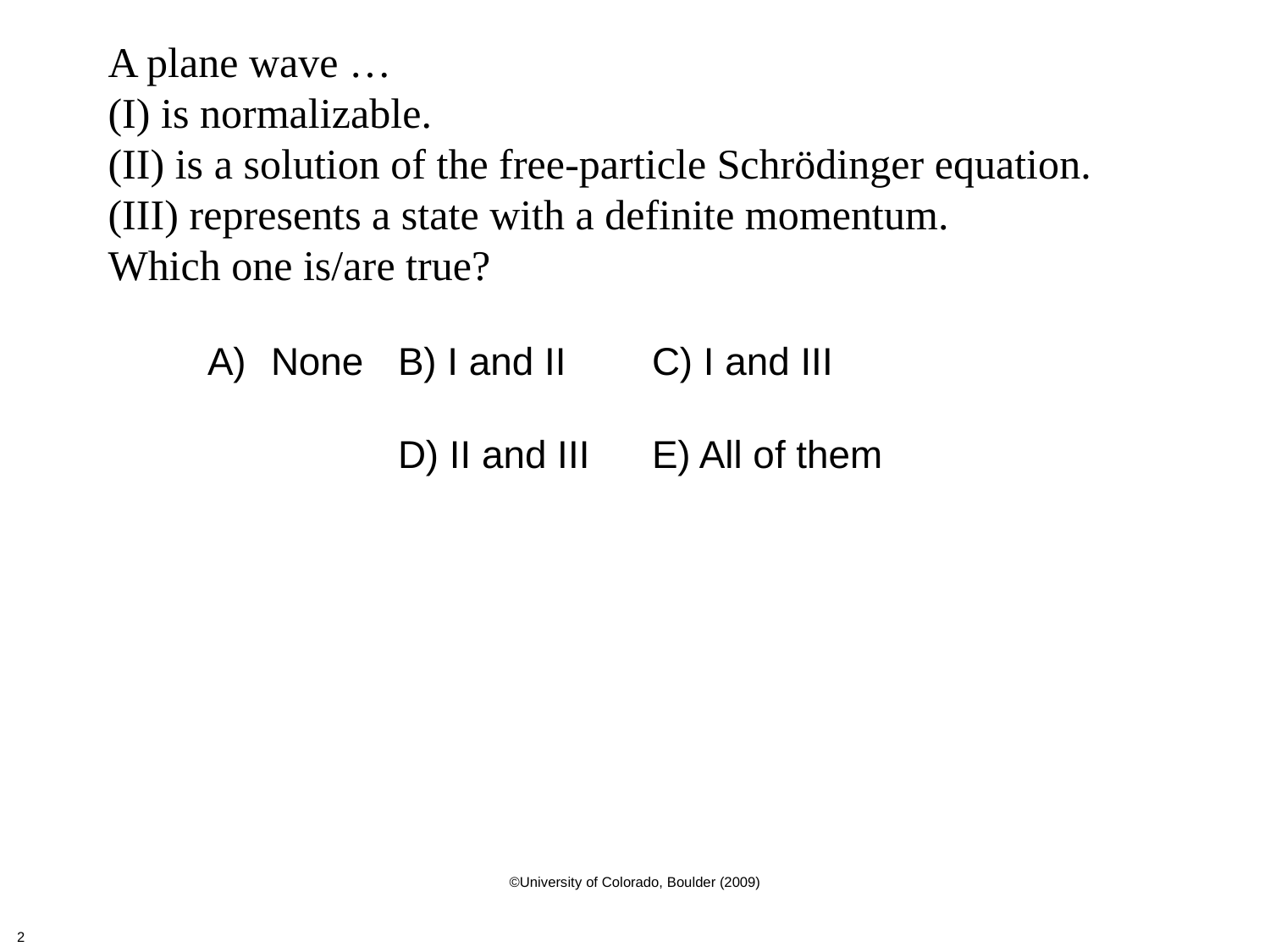

A plane wave …
(I) is normalizable.
(II) is a solution of the free-particle Schrödinger equation.
(III) represents a state with a definite momentum.
Which one is/are true?
None	B) I and II	C) I and III

		D) II and III	E) All of them

©University of Colorado, Boulder (2009)

2